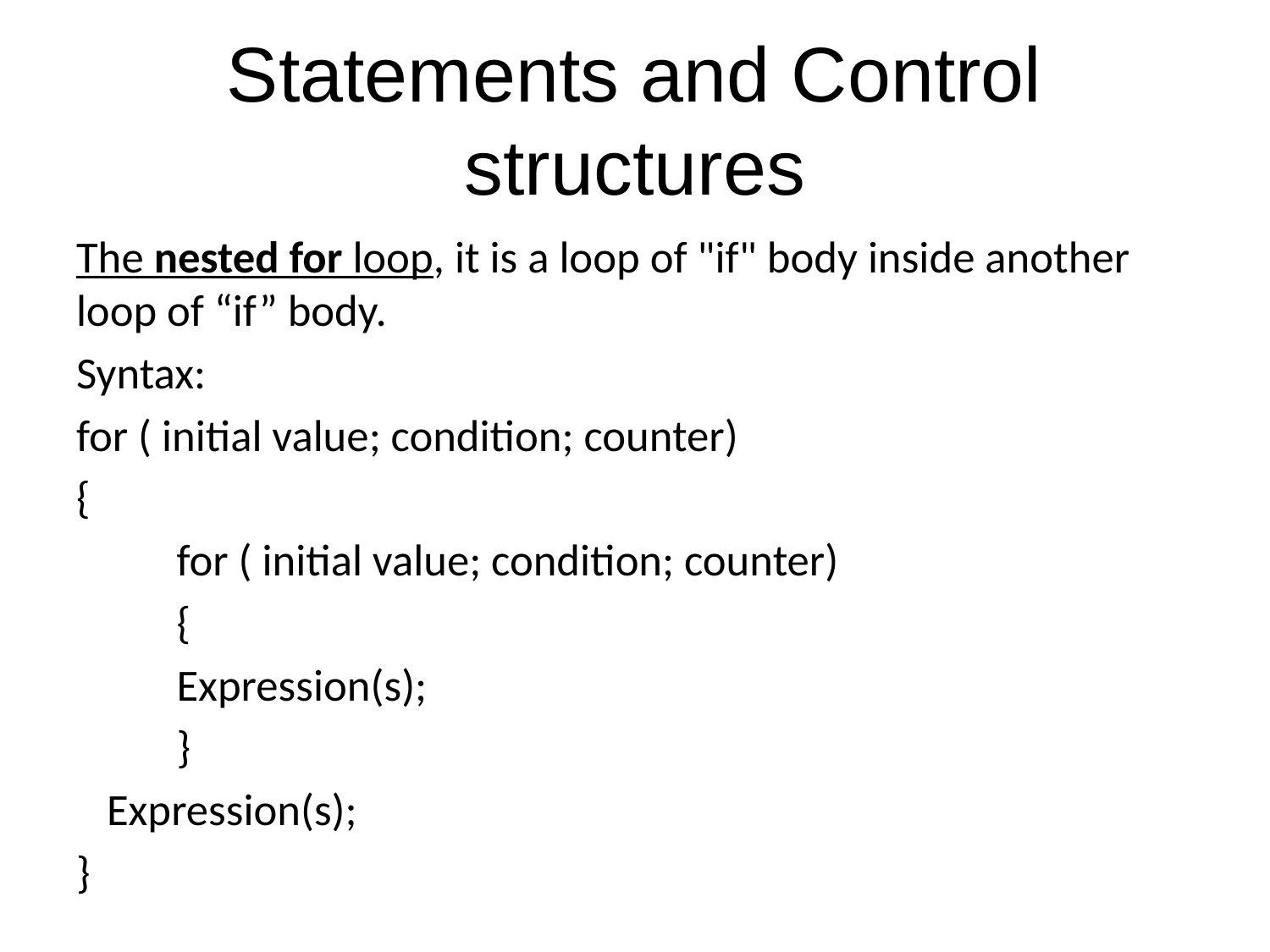

# Statements and Control structures
The nested for loop, it is a loop of "if" body inside another loop of “if” body.
Syntax:
for ( initial value; condition; counter)
{
	for ( initial value; condition; counter)
	{
	Expression(s);
	}
   Expression(s);
}